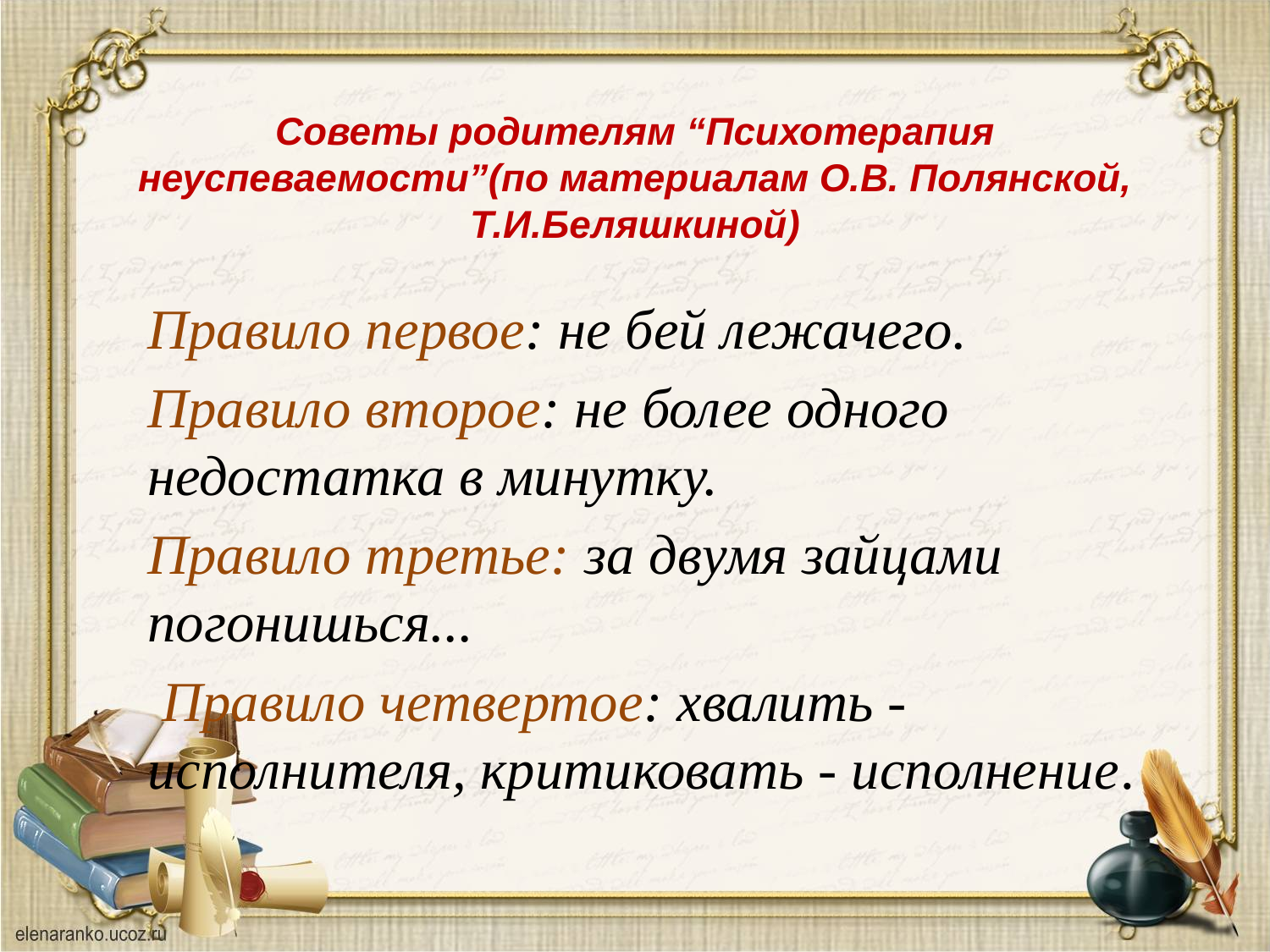

# Советы родителям “Психотерапия неуспеваемости”(по материалам О.В. Полянской, Т.И.Беляшкиной)
Правило первое: не бей лежачего.
Правило второе: не более одного недостатка в минутку.
Правило третье: за двумя зайцами погонишься...
 Правило четвертое: хвалить - исполнителя, критиковать - исполнение.